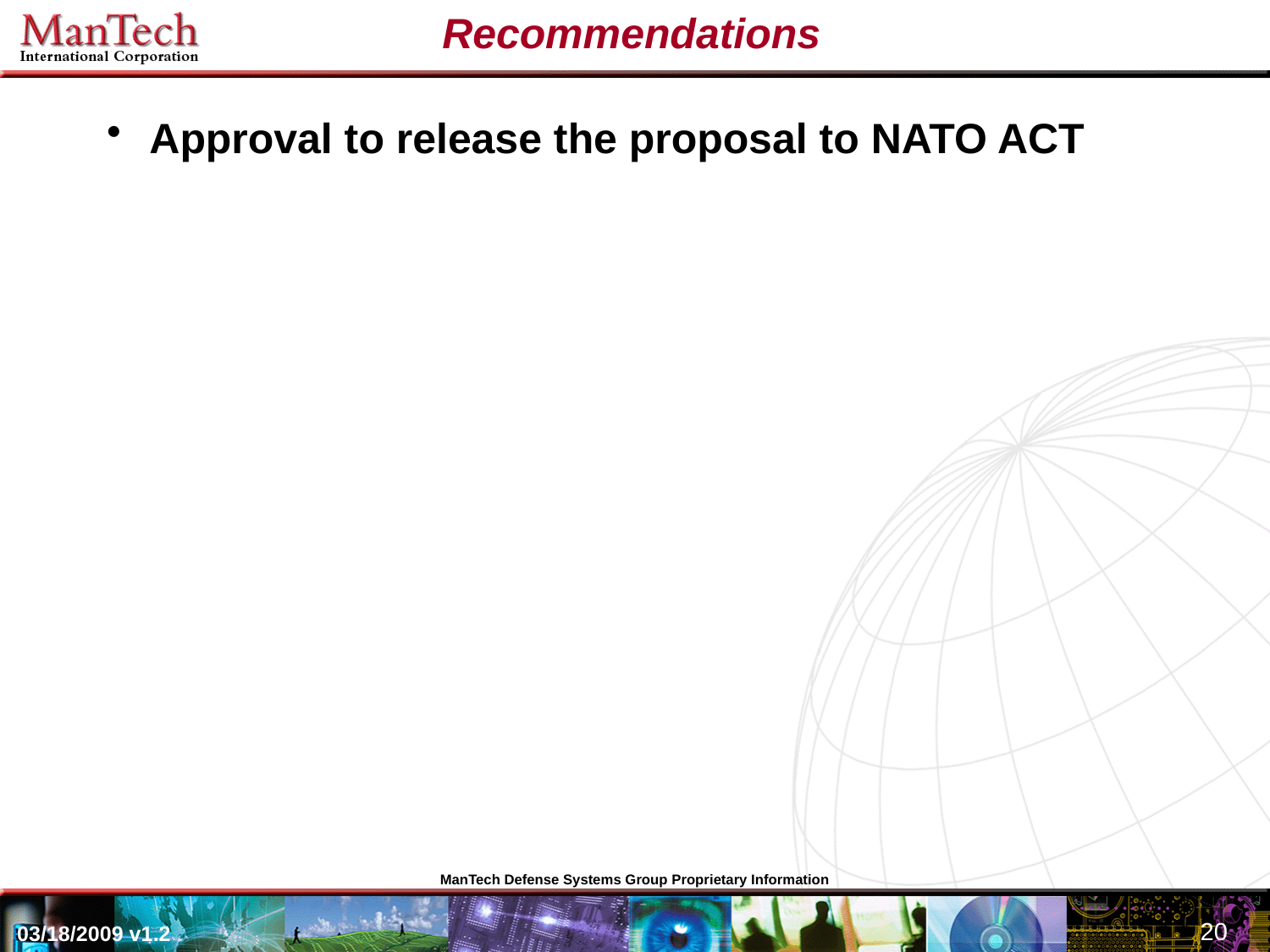

# Recommendations
Approval to release the proposal to NATO ACT